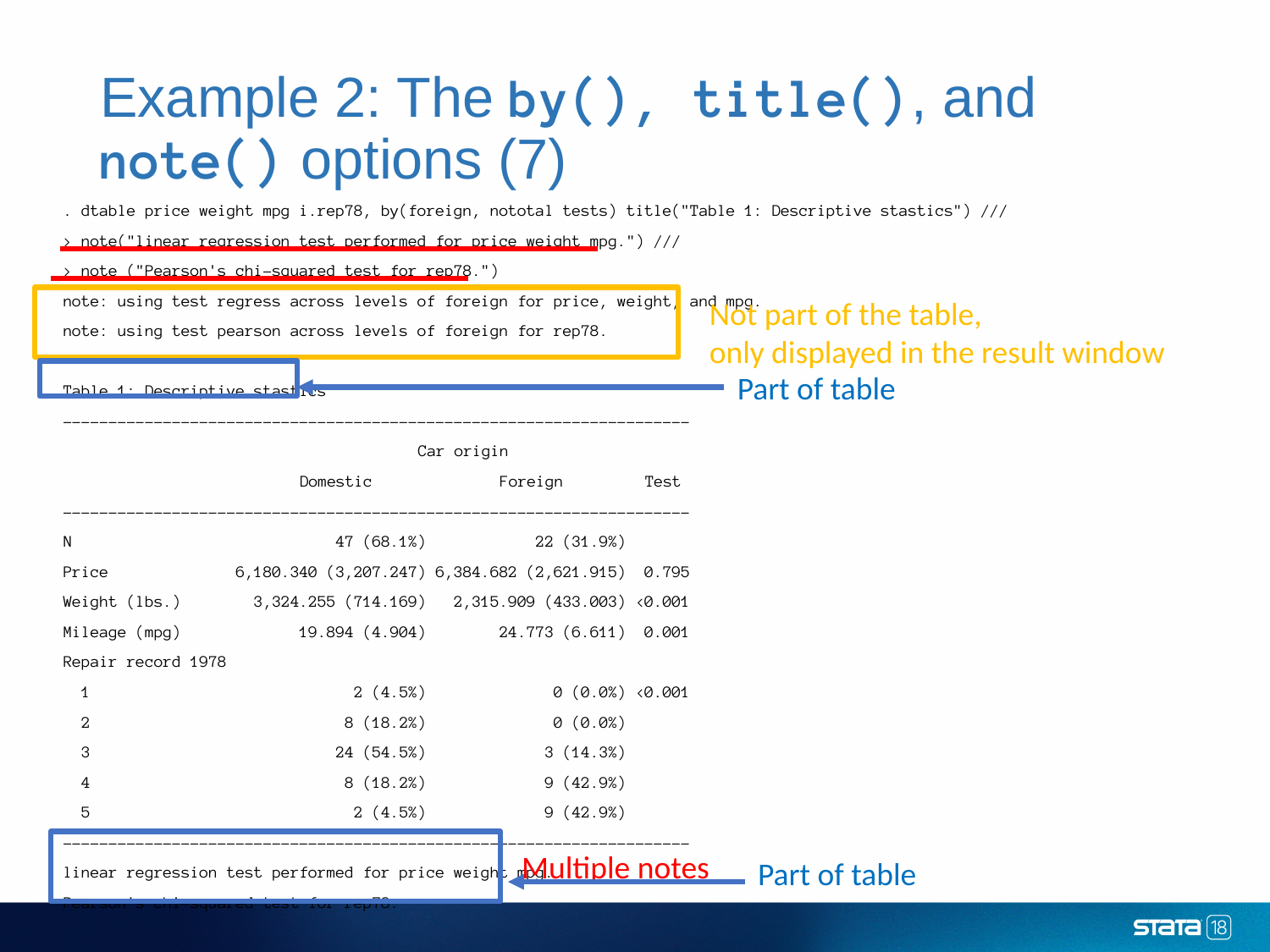

# Example 2: The by(), title(), and note() options (7)
. dtable price weight mpg i.rep78, by(foreign, nototal tests) title("Table 1: Descriptive stastics") ///
> note("linear regression test performed for price weight mpg.") ///
> note ("Pearson's chi-squared test for rep78.")
note: using test regress across levels of foreign for price, weight, and mpg.
note: using test pearson across levels of foreign for rep78.

Table 1: Descriptive stastics
---------------------------------------------------------------------
                                       Car origin
                          Domestic              Foreign         Test
---------------------------------------------------------------------
N                             47 (68.1%)            22 (31.9%)
Price              6,180.340 (3,207.247) 6,384.682 (2,621.915)  0.795
Weight (lbs.)        3,324.255 (714.169)   2,315.909 (433.003) <0.001
Mileage (mpg)             19.894 (4.904)        24.773 (6.611)  0.001
Repair record 1978
  1                             2 (4.5%)              0 (0.0%) <0.001
  2                            8 (18.2%)              0 (0.0%)
  3                           24 (54.5%)             3 (14.3%)
  4                            8 (18.2%)             9 (42.9%)
  5                             2 (4.5%)             9 (42.9%)
---------------------------------------------------------------------
linear regression test performed for price weight mpg.
Pearson's chi-squared test for rep78.

Not part of the table,
only displayed in the result window

Part of table

Multiple notes
Part of table